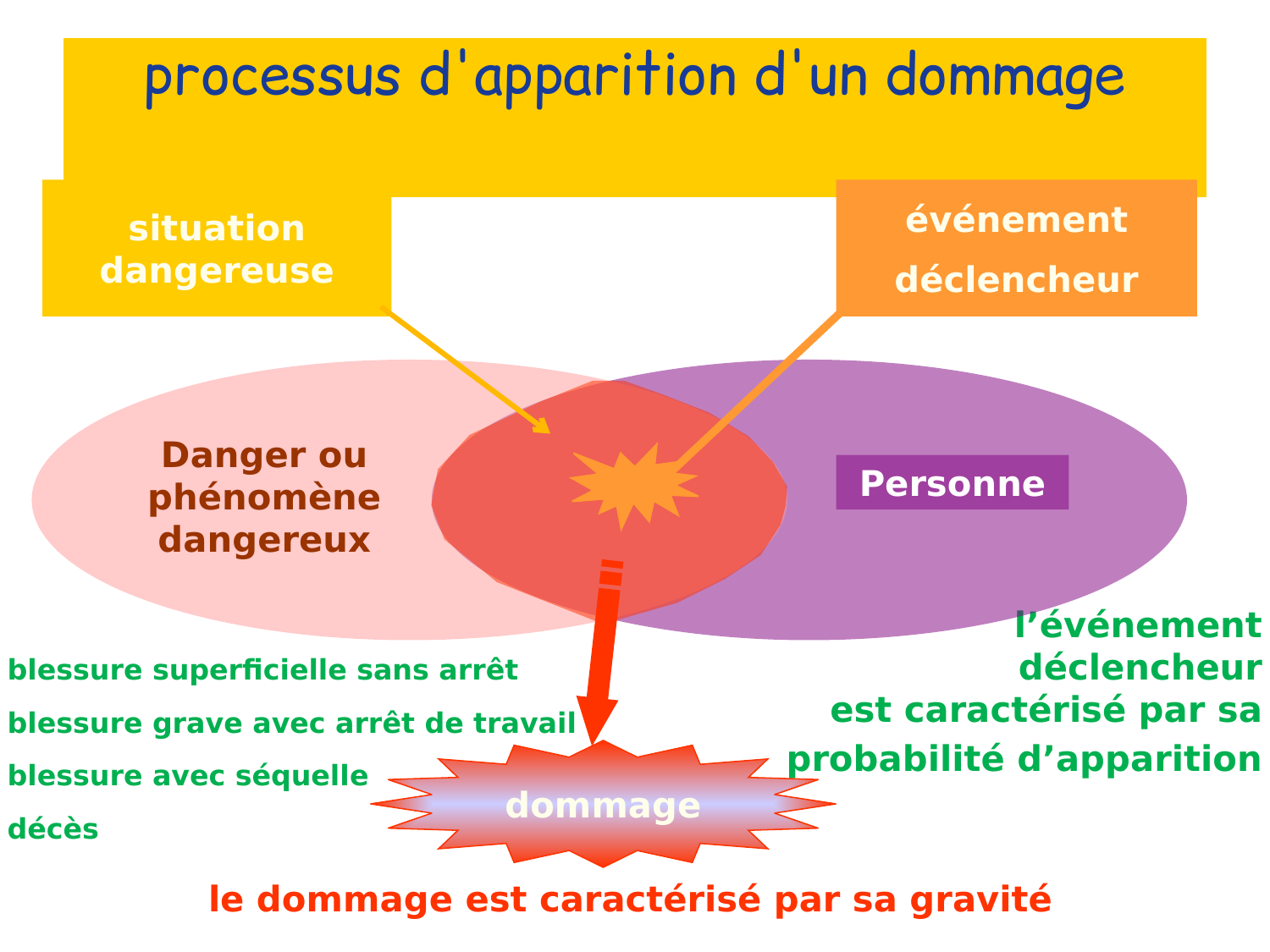

# processus d'apparition d'un dommage
situation dangereuse

événement
déclencheur

Danger ou phénomène dangereux

Personne
    l’événement déclencheur
est caractérisé par sa
probabilité d’apparition

blessure superficielle sans arrêt
blessure grave avec arrêt de travail
blessure avec séquelle
décès
dommage
le dommage est caractérisé par sa gravité